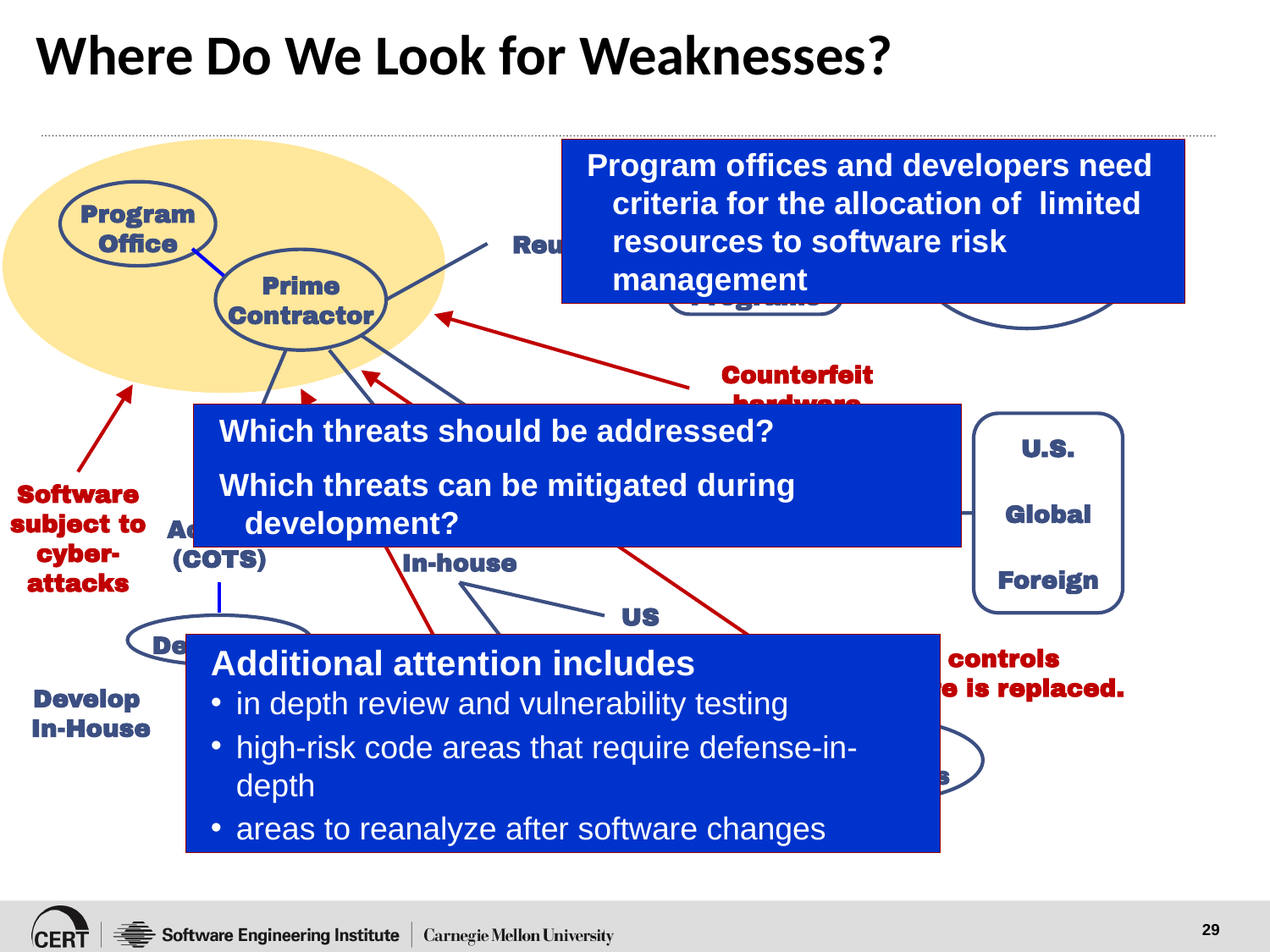

# Where Do We Look for Weaknesses?

Program Office

Prime Contractor

Legacy Software
Other Programs
 Multiple Developers and Contractors
Reuse
Counterfeit hardware
Outsource

U.S.
Global
Foreign

Developer
Acquire (COTS)
Develop In-house
US

Developer
Firmware that controls electronic hardware is replaced.
Outsource
Acquire

Foreign Developers
Offshore
Hardware tampering
Program offices and developers need criteria for the allocation of  limited resources to software risk management
Which threats should be addressed?
Which threats can be mitigated during development?
Software subject to cyber-attacks
Additional attention includes
in depth review and vulnerability testing
high-risk code areas that require defense-in-depth
areas to reanalyze after software changes
Develop
In-House